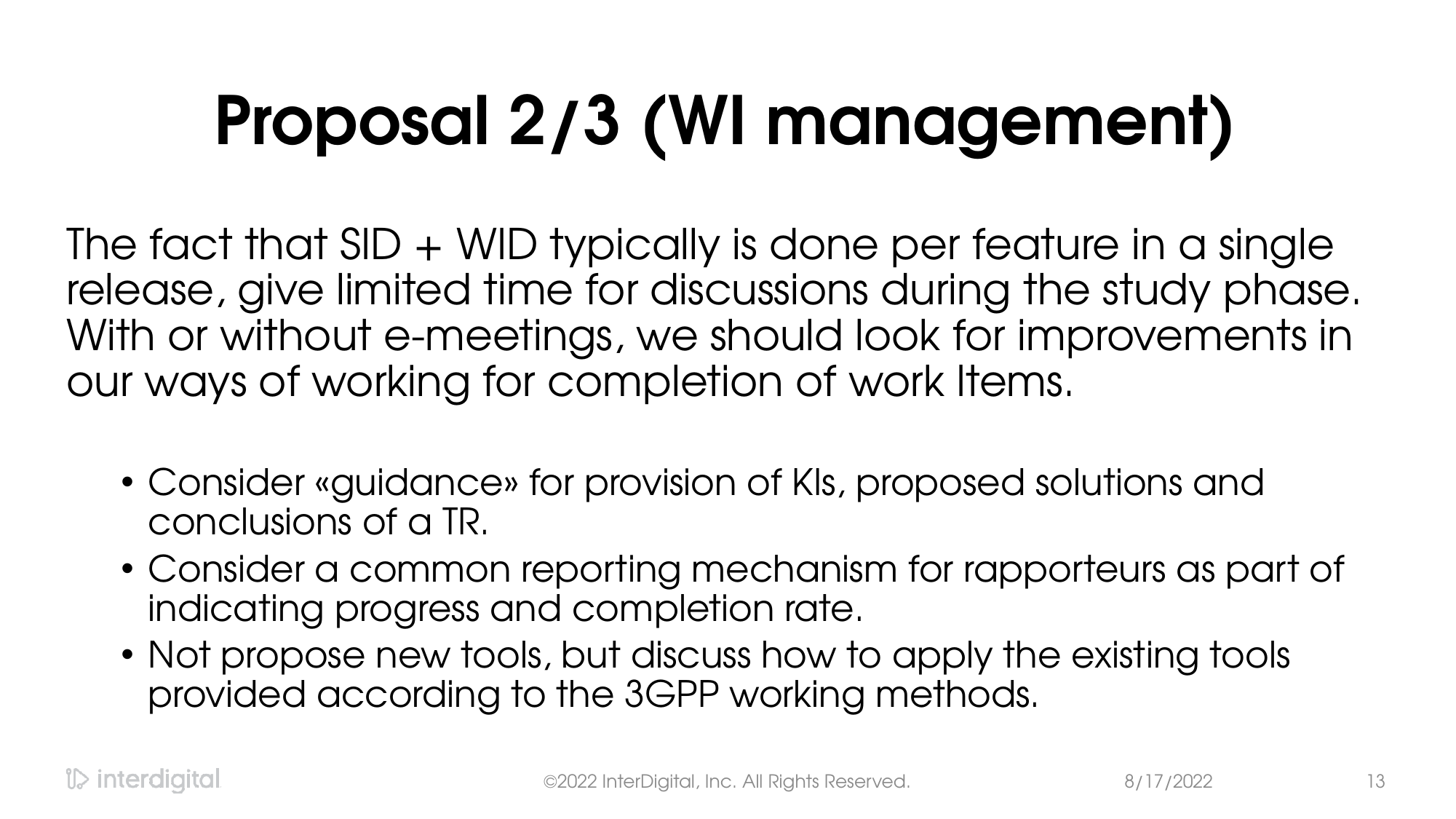

# Proposal 2/3 (WI management)
The fact that SID + WID typically is done per feature in a single release, give limited time for discussions during the study phase. With or without e-meetings, we should look for improvements in our ways of working for completion of work Items.
Consider «guidance» for provision of KIs, proposed solutions and conclusions of a TR.
Consider a common reporting mechanism for rapporteurs as part of indicating progress and completion rate.
Not propose new tools, but discuss how to apply the existing tools provided according to the 3GPP working methods.

©2022 InterDigital, Inc. All Rights Reserved.
8/17/2022
13